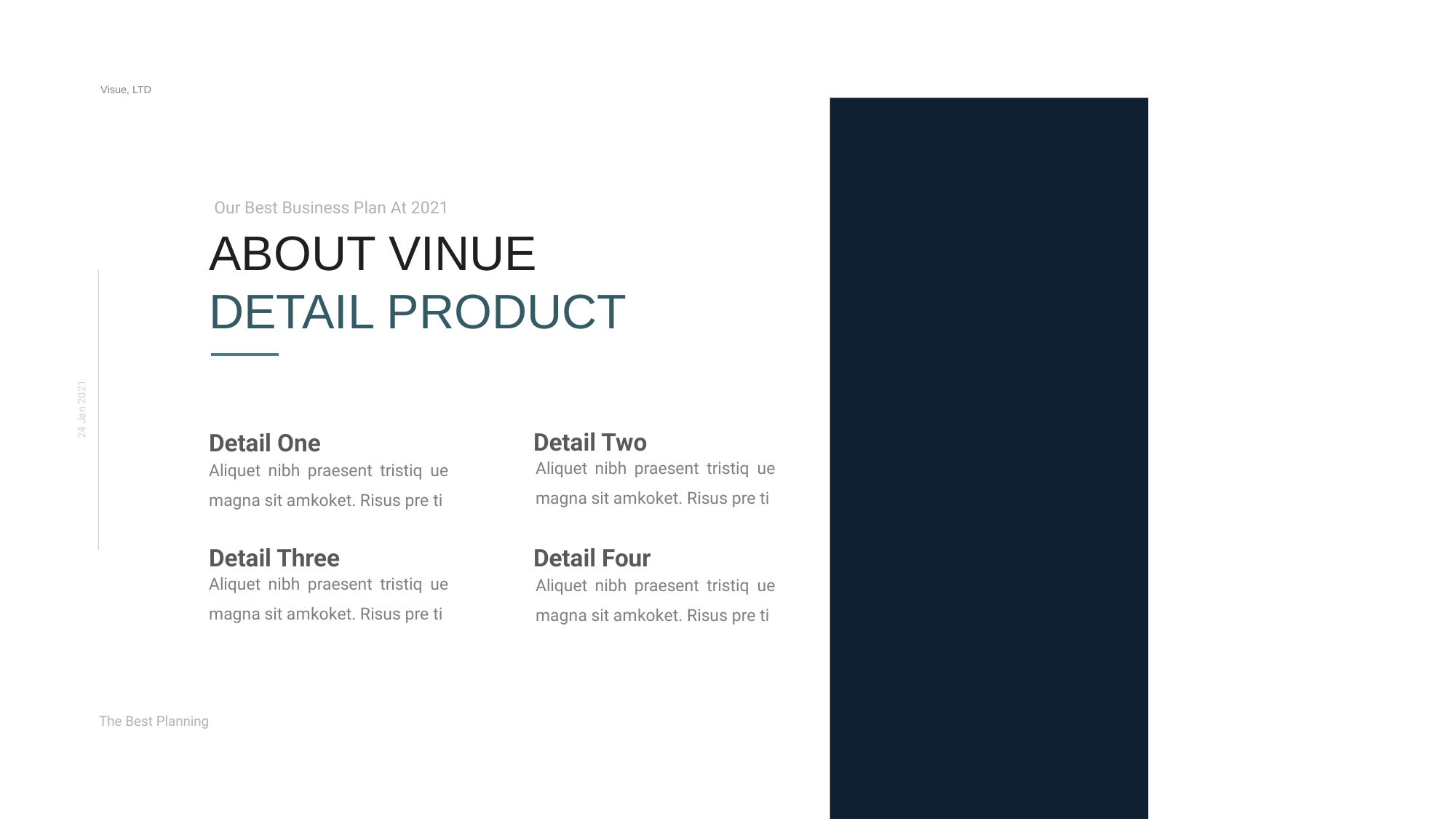

Visue, LTD
Our Best Business Plan At 2021

ABOUT VINUE DETAIL PRODUCT
24 Jan 2021
Detail Two
Detail One
Aliquet nibh praesent tristiq ue magna sit amkoket. Risus pre ti
Aliquet nibh praesent tristiq ue magna sit amkoket. Risus pre ti
Detail Three
Detail Four
Aliquet nibh praesent tristiq ue magna sit amkoket. Risus pre ti
Aliquet nibh praesent tristiq ue magna sit amkoket. Risus pre ti
The Best Planning